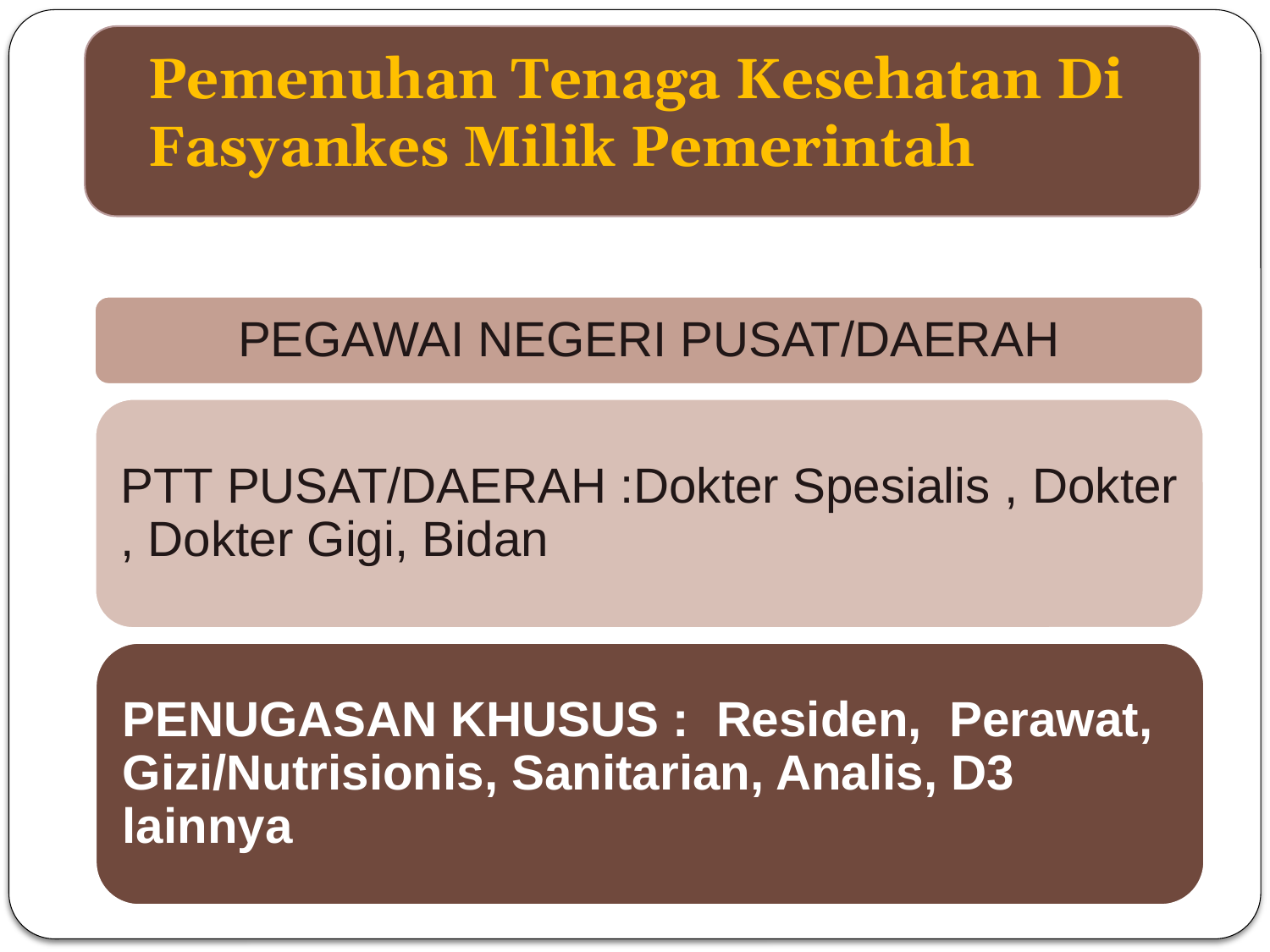

Pemenuhan Tenaga Kesehatan Di Fasyankes Milik Pemerintah
PEGAWAI NEGERI PUSAT/DAERAH
PTT PUSAT/DAERAH :Dokter Spesialis , Dokter , Dokter Gigi, Bidan
PENUGASAN KHUSUS :  Residen,  Perawat, Gizi/Nutrisionis, Sanitarian, Analis, D3 lainnya